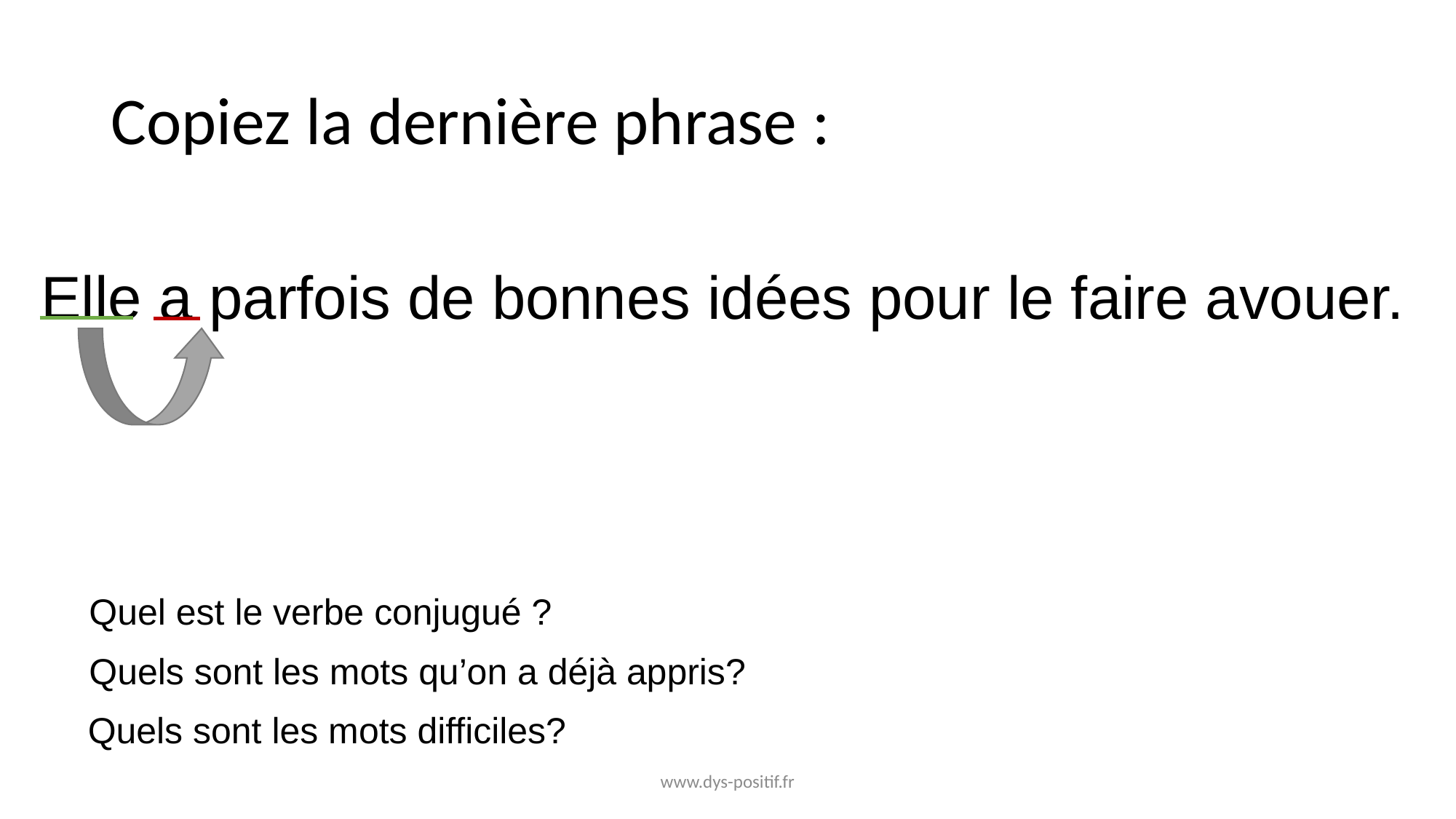

# Copiez la dernière phrase :
Elle a parfois de bonnes idées pour le faire avouer.

Quel est le verbe conjugué ?
Quels sont les mots qu’on a déjà appris?
Quels sont les mots difficiles?
www.dys-positif.fr